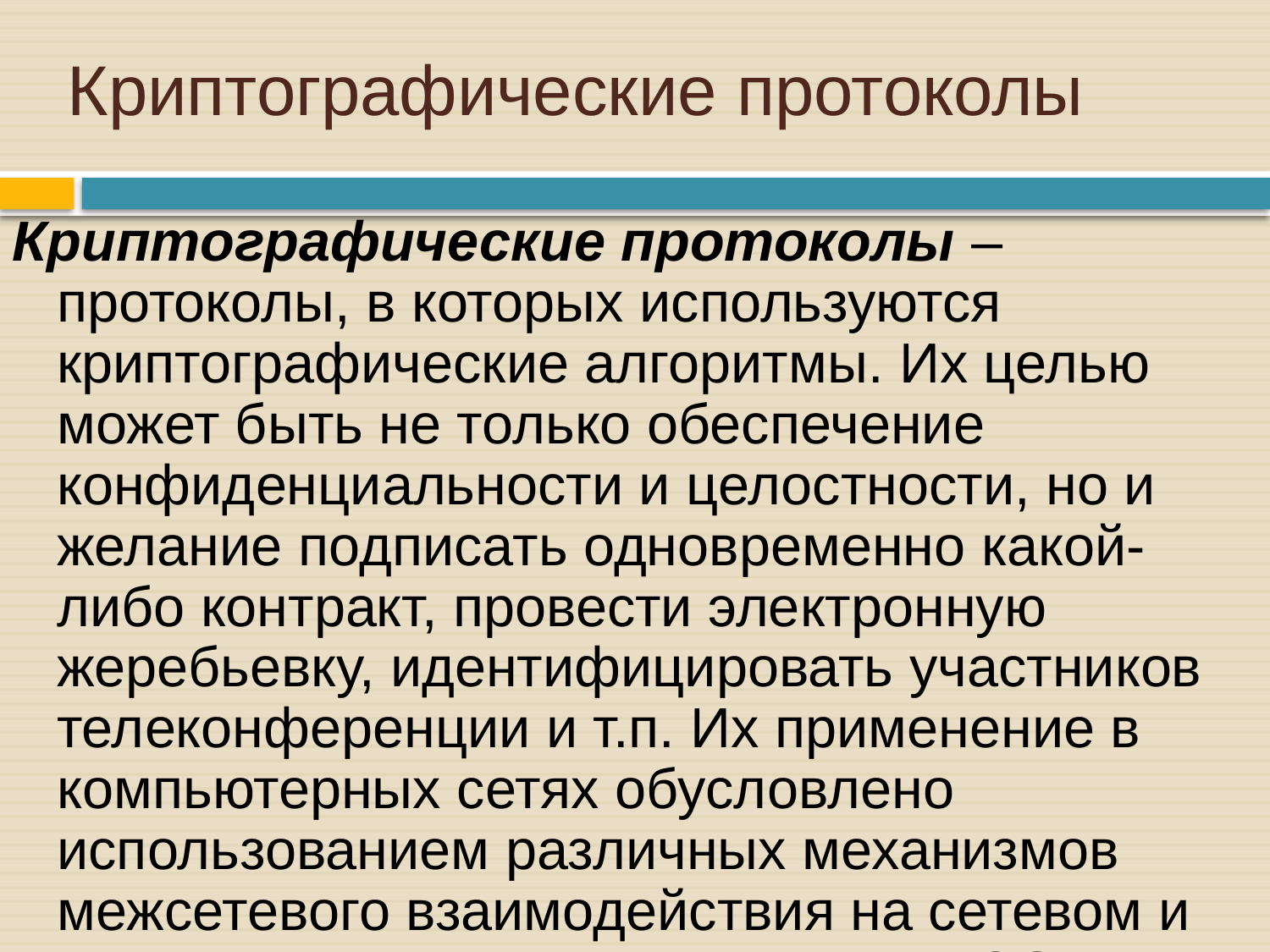

# Криптографические протоколы
Криптографические протоколы – протоколы, в которых используются криптографические алгоритмы. Их целью может быть не только обеспечение конфиденциальности и целостности, но и желание подписать одновременно какой-либо контракт, провести электронную жеребьевку, идентифицировать участников телеконференции и т.п. Их применение в компьютерных сетях обусловлено использованием различных механизмов межсетевого взаимодействия на сетевом и на вышележащих уровнях модели OSI.